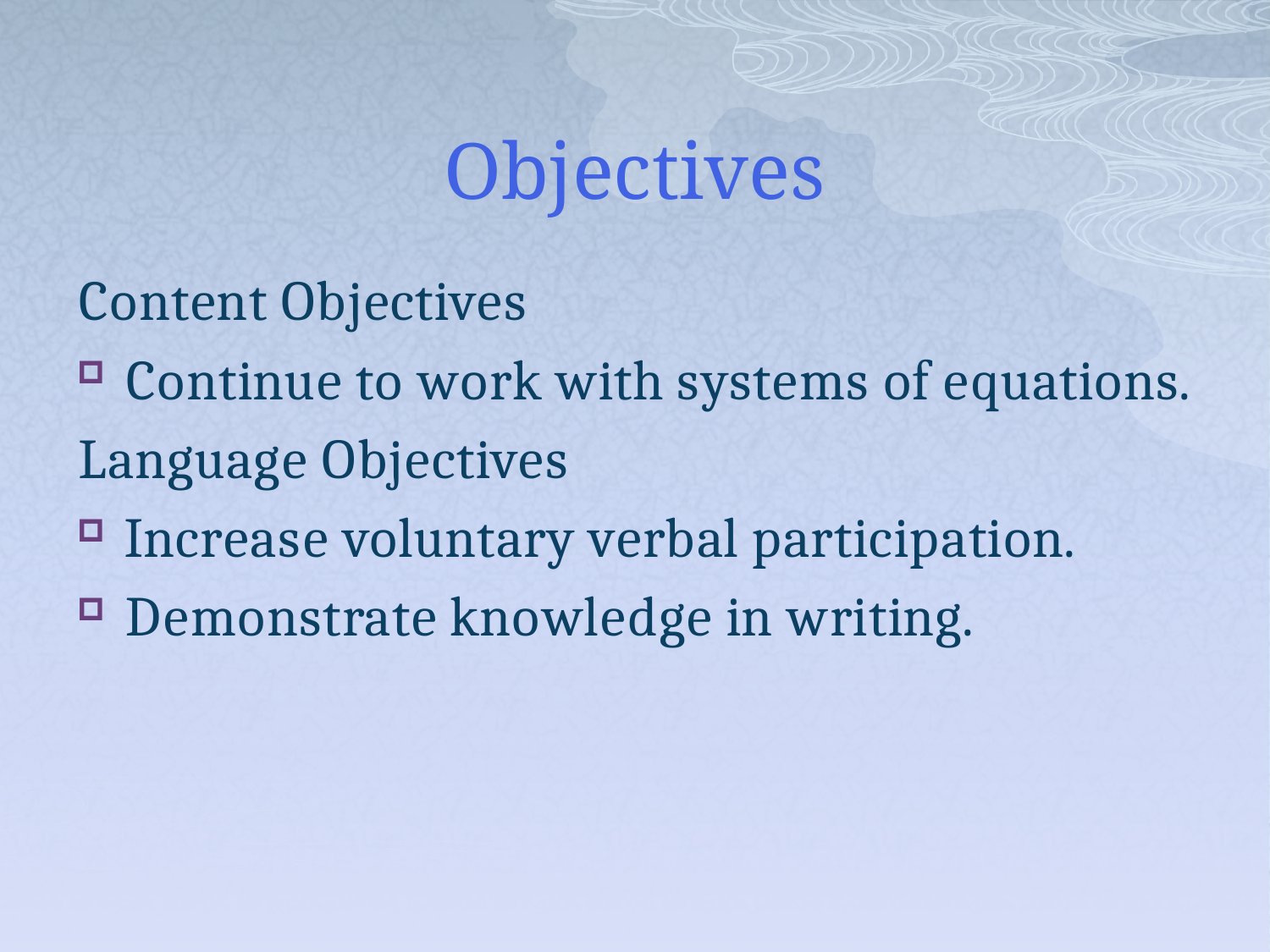

# Objectives
Content Objectives
Continue to work with systems of equations.
Language Objectives
Increase voluntary verbal participation.
Demonstrate knowledge in writing.